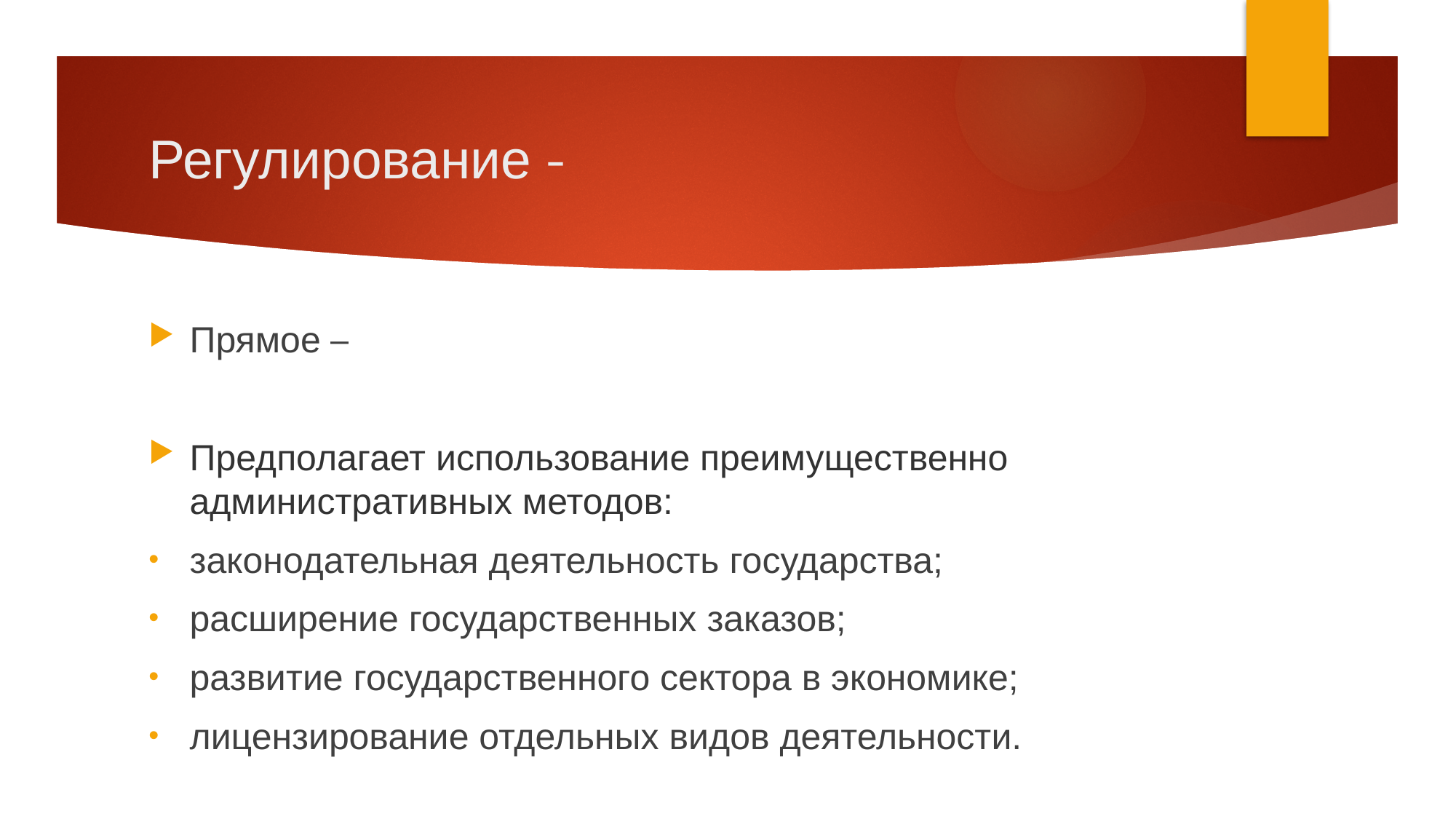

# Регулирование -
Прямое –

Предполагает использование преимущественно административных методов:
законодательная деятельность государства;
расширение государственных заказов;
развитие государственного сектора в экономике;
лицензирование отдельных видов деятельности.